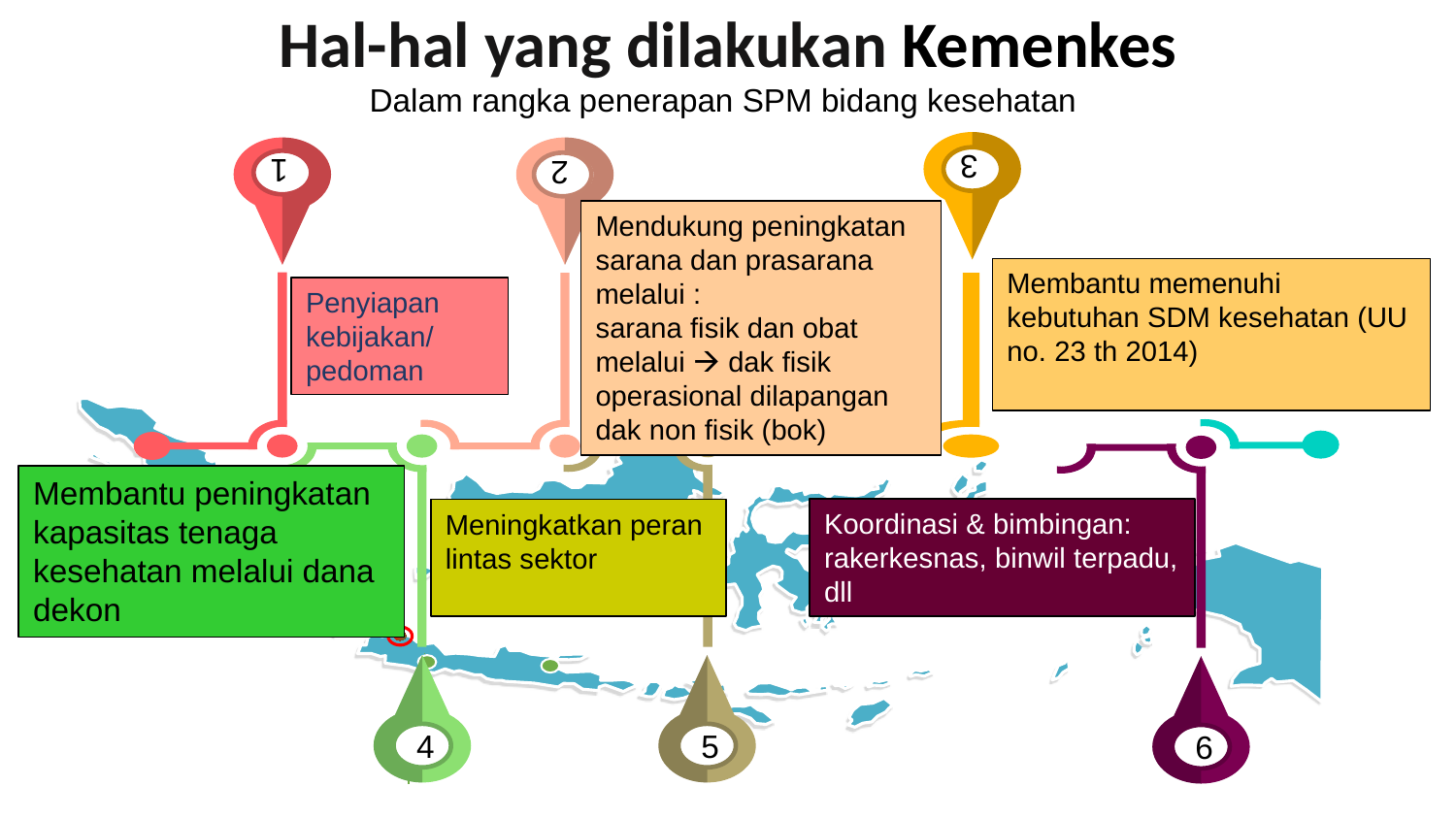

Hal-hal yang dilakukan Kemenkes
Dalam rangka penerapan SPM bidang kesehatan
PERAN PUSAT

3

1

2
Mendukung peningkatan sarana dan prasarana melalui :
sarana fisik dan obat melalui 🡪 dak fisik operasional dilapangan  dak non fisik (bok)
Membantu memenuhi kebutuhan SDM kesehatan (UU no. 23 th 2014)

Penyiapan kebijakan/ pedoman

Membantu peningkatan kapasitas tenaga kesehatan melalui dana dekon
Koordinasi & bimbingan: rakerkesnas, binwil terpadu, dll
Meningkatkan peran lintas sektor

5

4

6